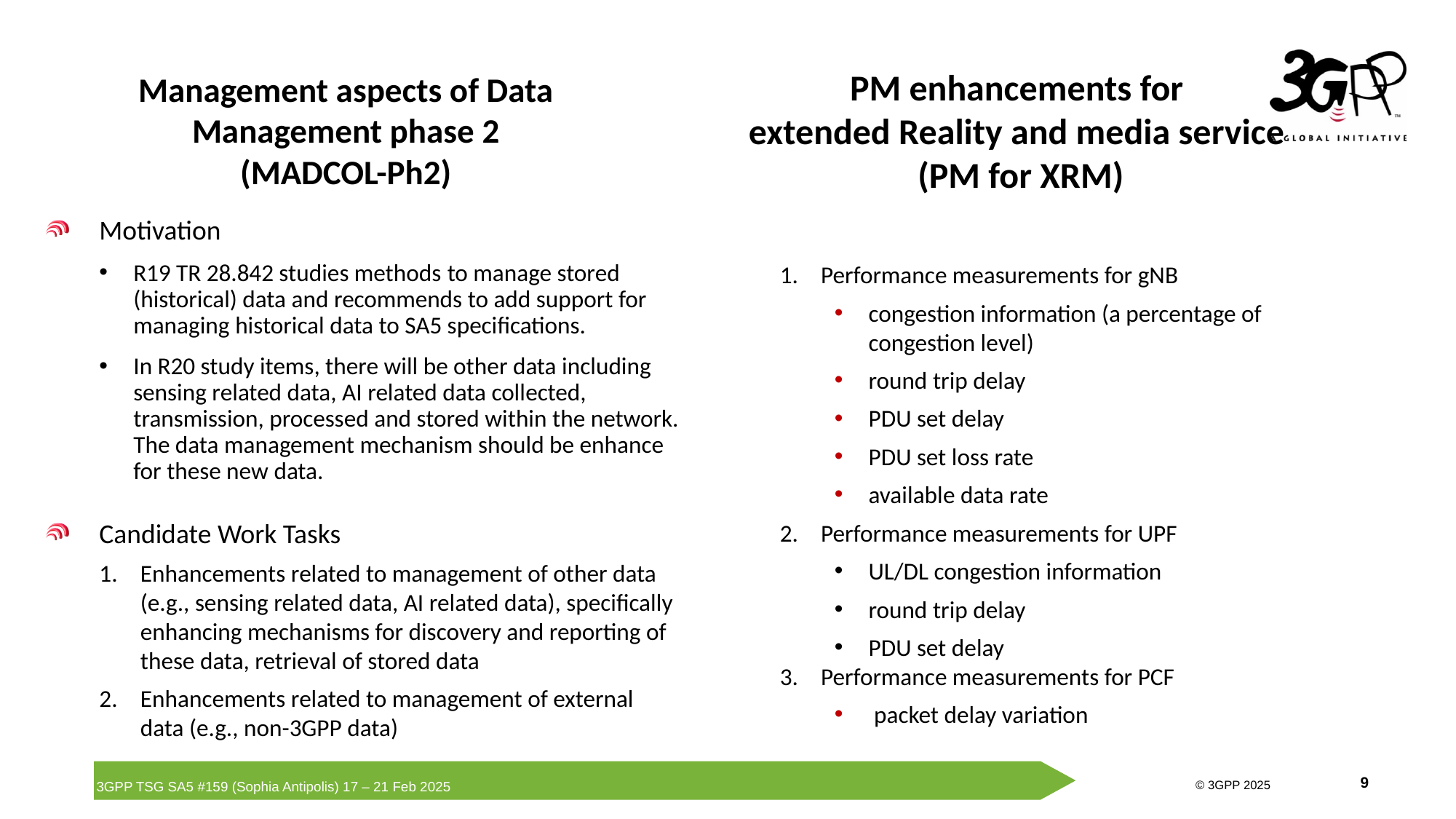

Management aspects of Data Management phase 2 (MADCOL-Ph2)
# PM enhancements for extended Reality and media service (PM for XRM)
Motivation
R19 TR 28.842 studies methods to manage stored (historical) data and recommends to add support for managing historical data to SA5 specifications.
In R20 study items, there will be other data including sensing related data, AI related data collected, transmission, processed and stored within the network. The data management mechanism should be enhance for these new data.
Performance measurements for gNB
congestion information (a percentage of congestion level)
round trip delay
PDU set delay
PDU set loss rate
available data rate
Performance measurements for UPF
UL/DL congestion information
round trip delay
PDU set delay
Performance measurements for PCF
 packet delay variation

Candidate Work Tasks
Enhancements related to management of other data (e.g., sensing related data, AI related data), specifically enhancing mechanisms for discovery and reporting of these data, retrieval of stored data
Enhancements related to management of external data (e.g., non-3GPP data)